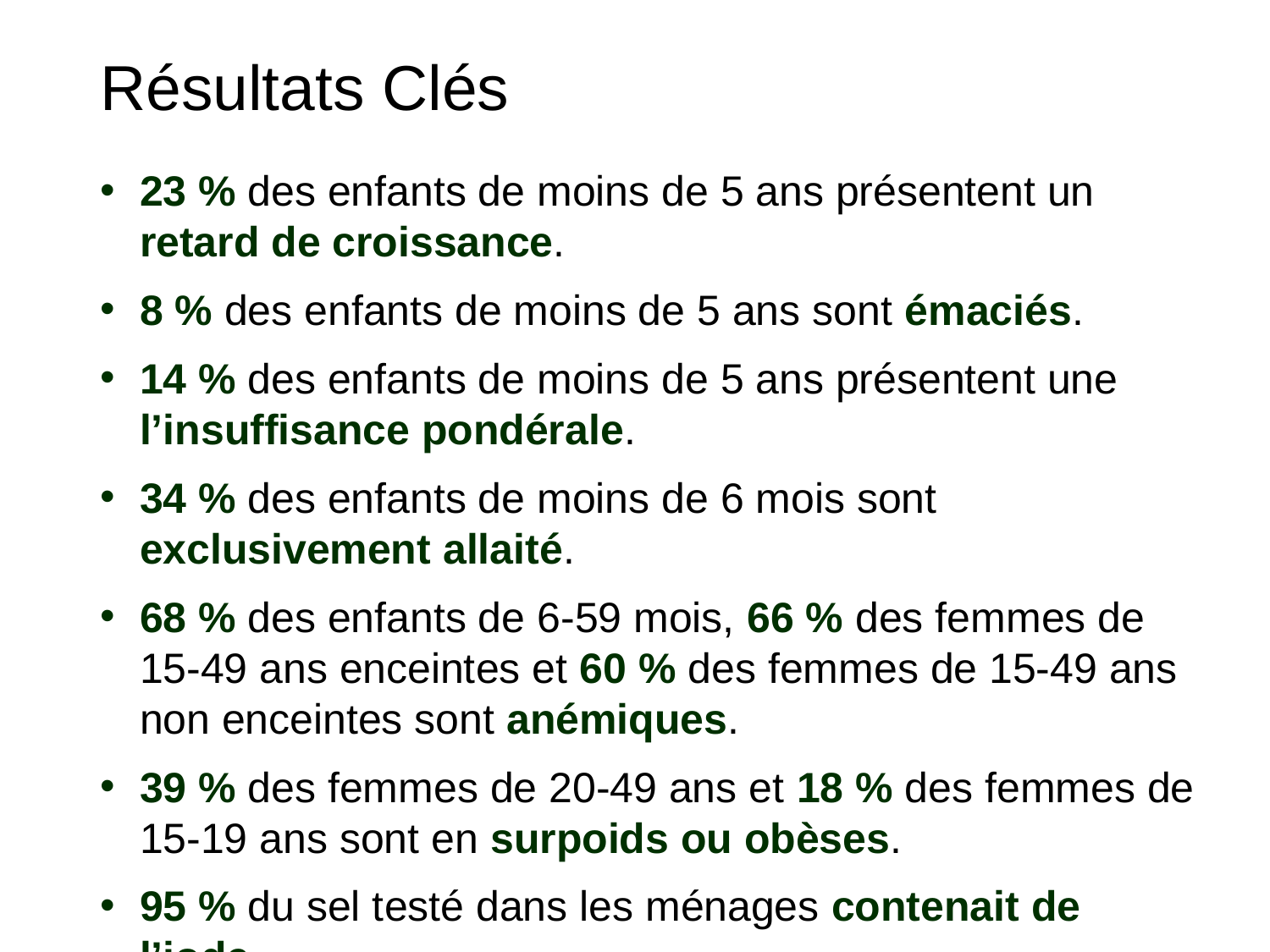

# Résultats Clés
23 % des enfants de moins de 5 ans présentent un retard de croissance.
8 % des enfants de moins de 5 ans sont émaciés.
14 % des enfants de moins de 5 ans présentent une l’insuffisance pondérale.
34 % des enfants de moins de 6 mois sont exclusivement allaité.
68 % des enfants de 6-59 mois, 66 % des femmes de 15-49 ans enceintes et 60 % des femmes de 15-49 ans non enceintes sont anémiques.
39 % des femmes de 20-49 ans et 18 % des femmes de 15-19 ans sont en surpoids ou obèses.
95 % du sel testé dans les ménages contenait de l’iode.